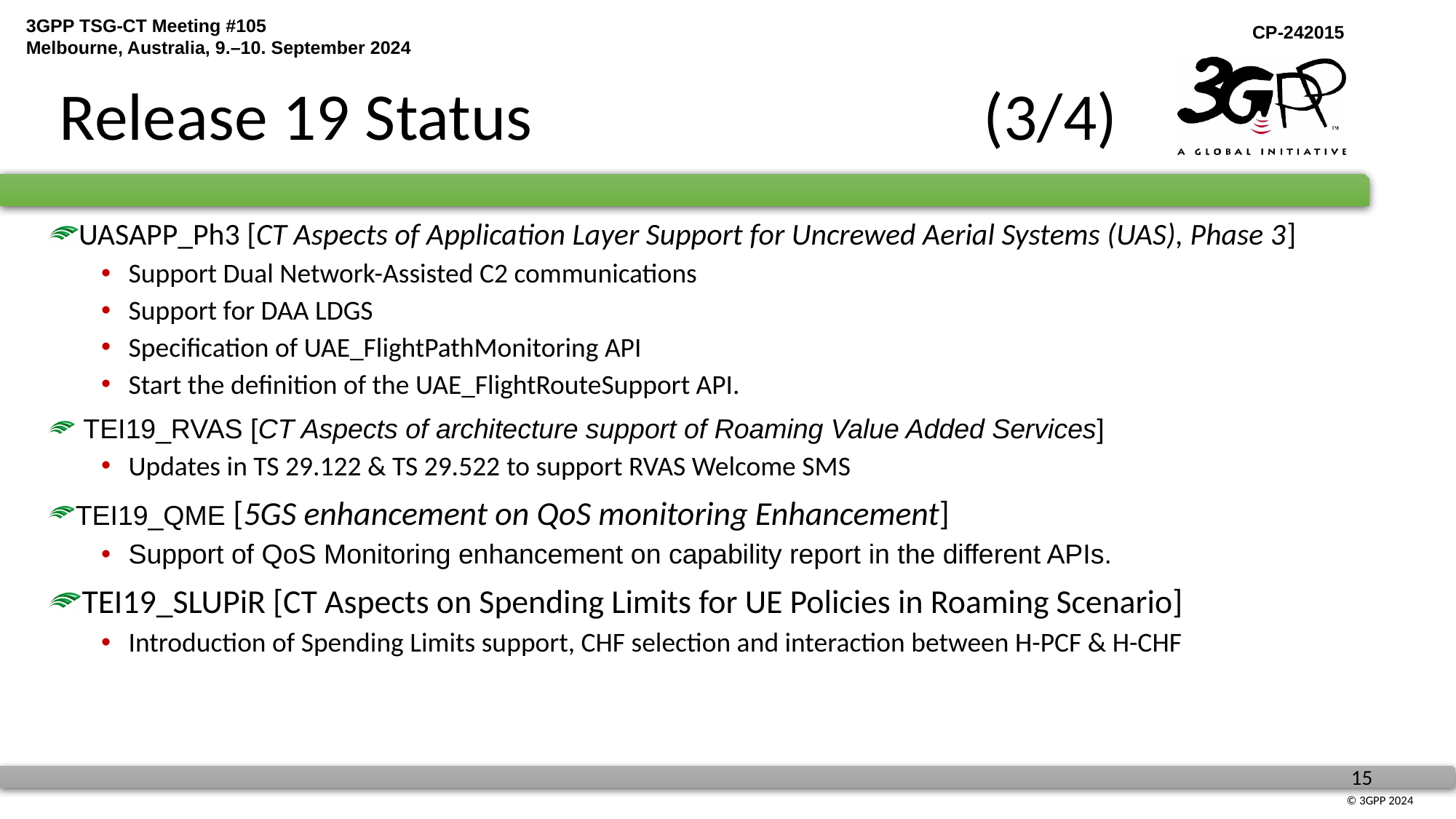

# Release 19 Status                              (3/4)
UASAPP_Ph3 [CT Aspects of Application Layer Support for Uncrewed Aerial Systems (UAS), Phase 3]
Support Dual Network-Assisted C2 communications
Support for DAA LDGS
Specification of UAE_FlightPathMonitoring API
Start the definition of the UAE_FlightRouteSupport API.
 TEI19_RVAS [CT Aspects of architecture support of Roaming Value Added Services]
Updates in TS 29.122 & TS 29.522 to support RVAS Welcome SMS
TEI19_QME [5GS enhancement on QoS monitoring Enhancement]
Support of QoS Monitoring enhancement on capability report in the different APIs.
TEI19_SLUPiR [CT Aspects on Spending Limits for UE Policies in Roaming Scenario]
Introduction of Spending Limits support, CHF selection and interaction between H-PCF & H-CHF